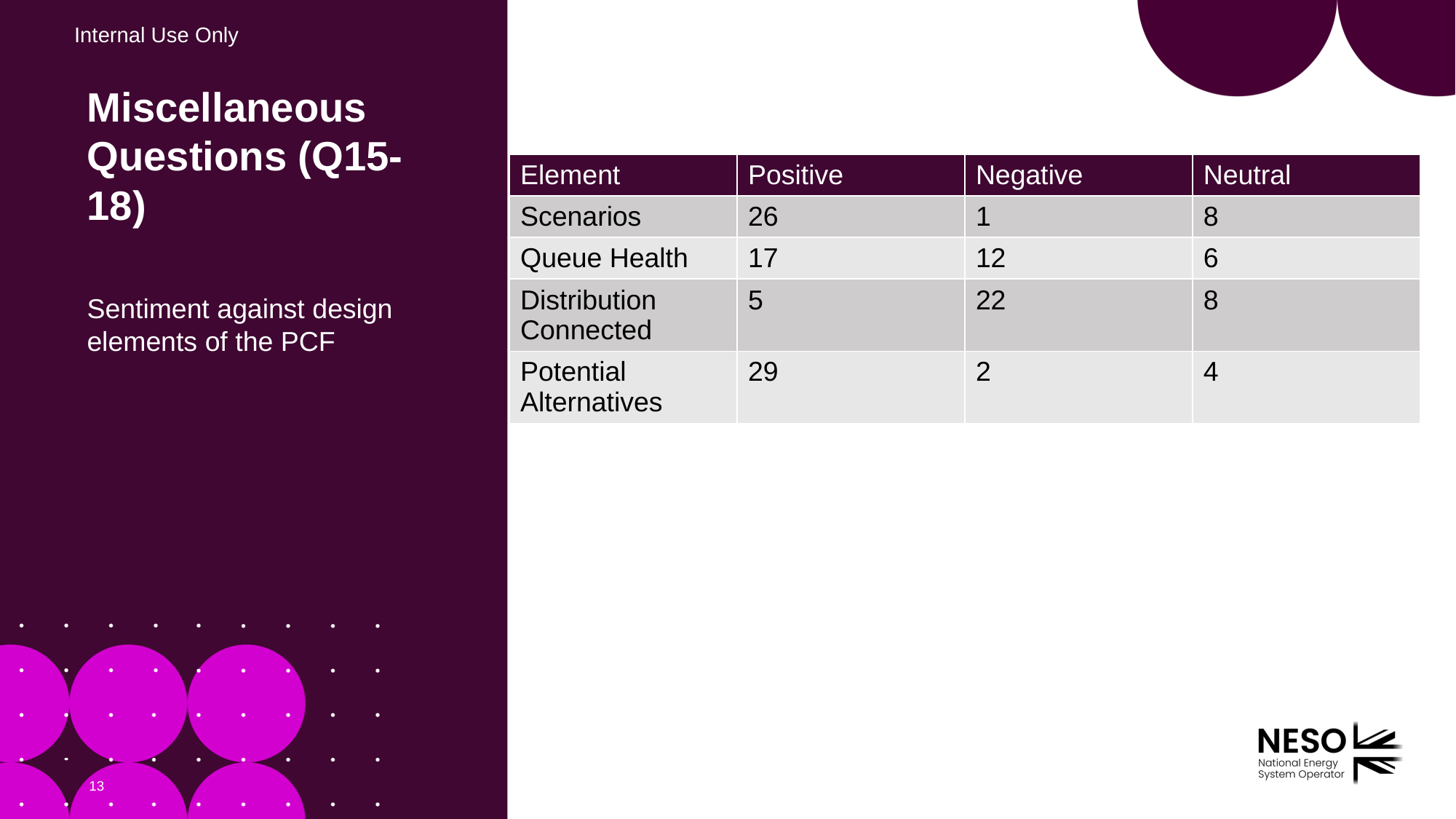

# Miscellaneous Questions (Q15-18)
| Element | Positive | Negative | Neutral |
| --- | --- | --- | --- |
| Scenarios | 26 | 1 | 8 |
| Queue Health | 17 | 12 | 6 |
| Distribution Connected | 5 | 22 | 8 |
| Potential Alternatives | 29 | 2 | 4 |
Sentiment against design elements of the PCF